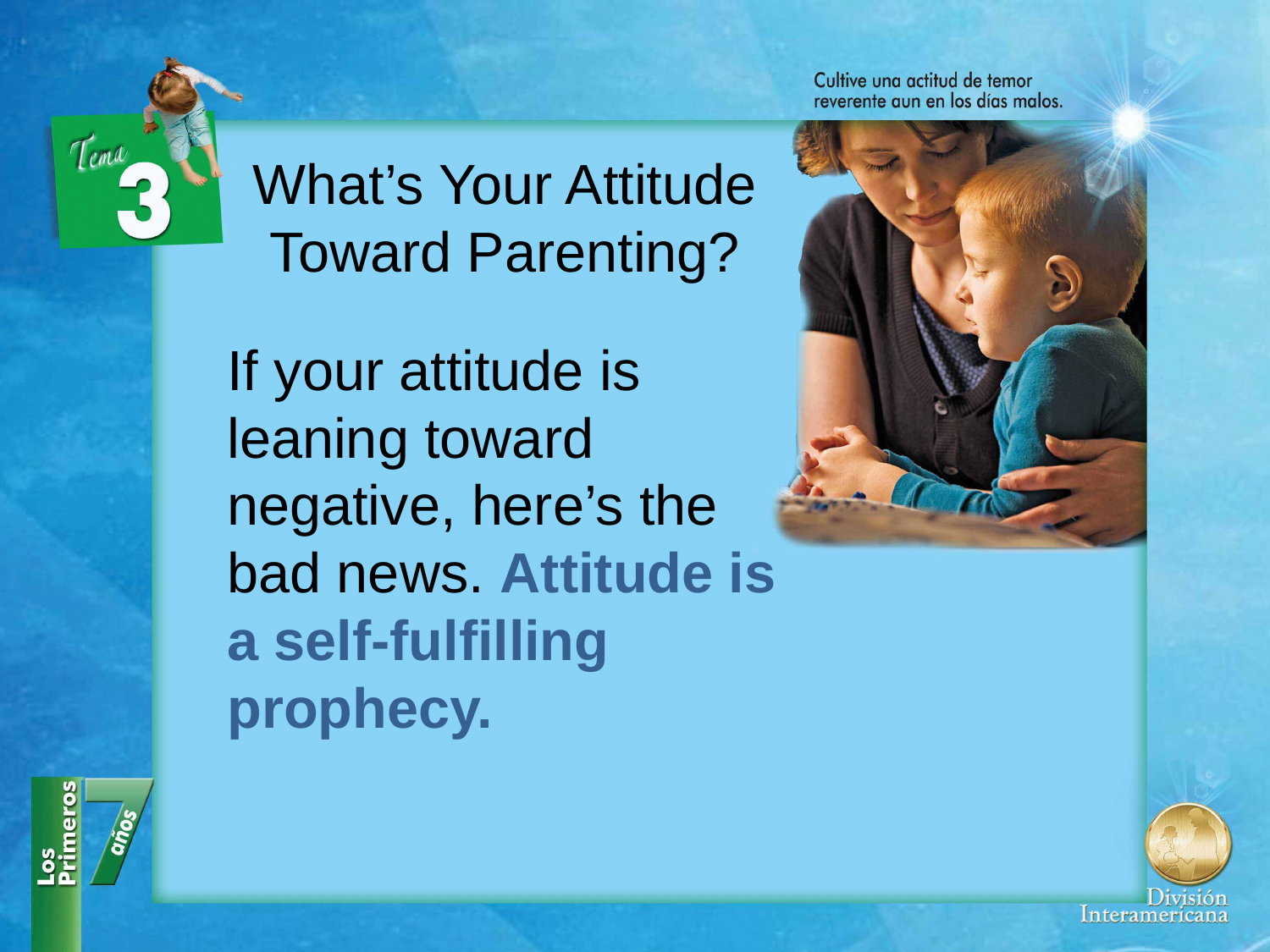

What’s Your Attitude Toward Parenting?

If your attitude is leaning toward negative, here’s the bad news. Attitude is a self-fulfilling prophecy.